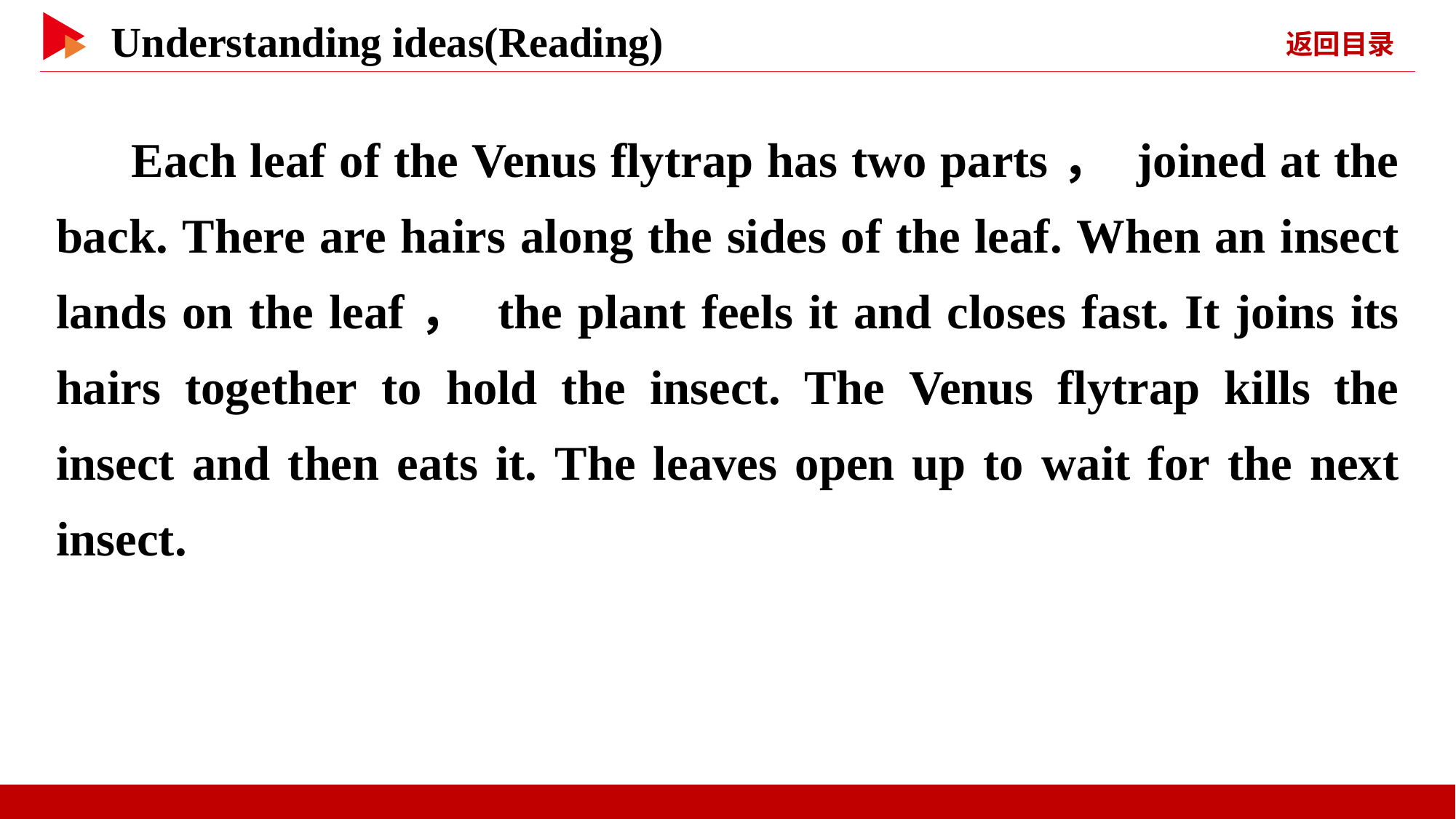

Each leaf of the Venus flytrap has two parts， joined at the back. There are hairs along the sides of the leaf. When an insect lands on the leaf， the plant feels it and closes fast. It joins its hairs together to hold the insect. The Venus flytrap kills the insect and then eats it. The leaves open up to wait for the next insect.